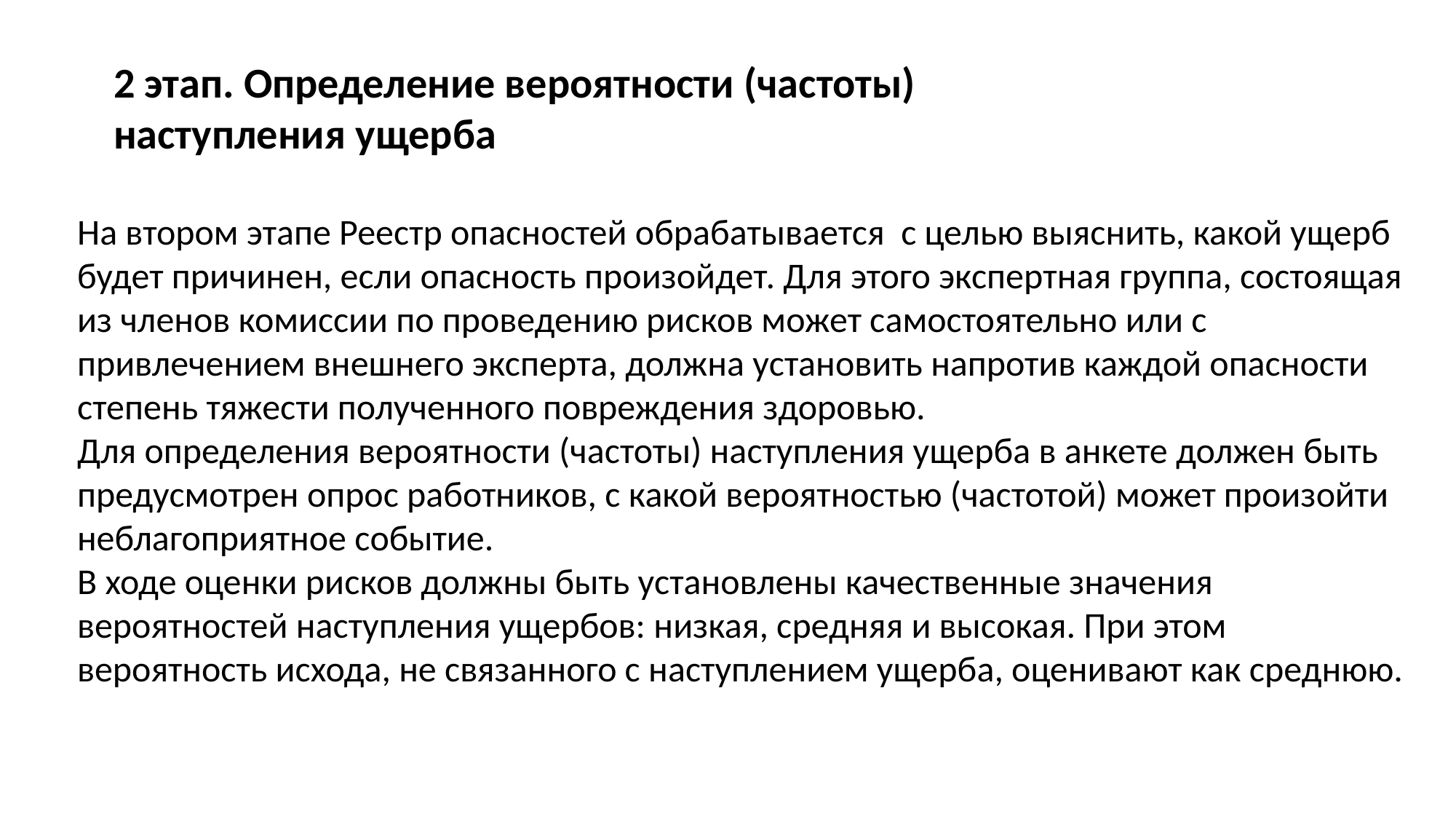

2 этап. Определение вероятности (частоты) наступления ущерба
На втором этапе Реестр опасностей обрабатывается  с целью выяснить, какой ущерб будет причинен, если опасность произойдет. Для этого экспертная группа, состоящая из членов комиссии по проведению рисков может самостоятельно или с привлечением внешнего эксперта, должна установить напротив каждой опасности степень тяжести полученного повреждения здоровью.
Для определения вероятности (частоты) наступления ущерба в анкете должен быть предусмотрен опрос работников, с какой вероятностью (частотой) может произойти неблагоприятное событие.
В ходе оценки рисков должны быть установлены качественные значения вероятностей наступления ущербов: низкая, средняя и высокая. При этом вероятность исхода, не связанного с наступлением ущерба, оценивают как среднюю.